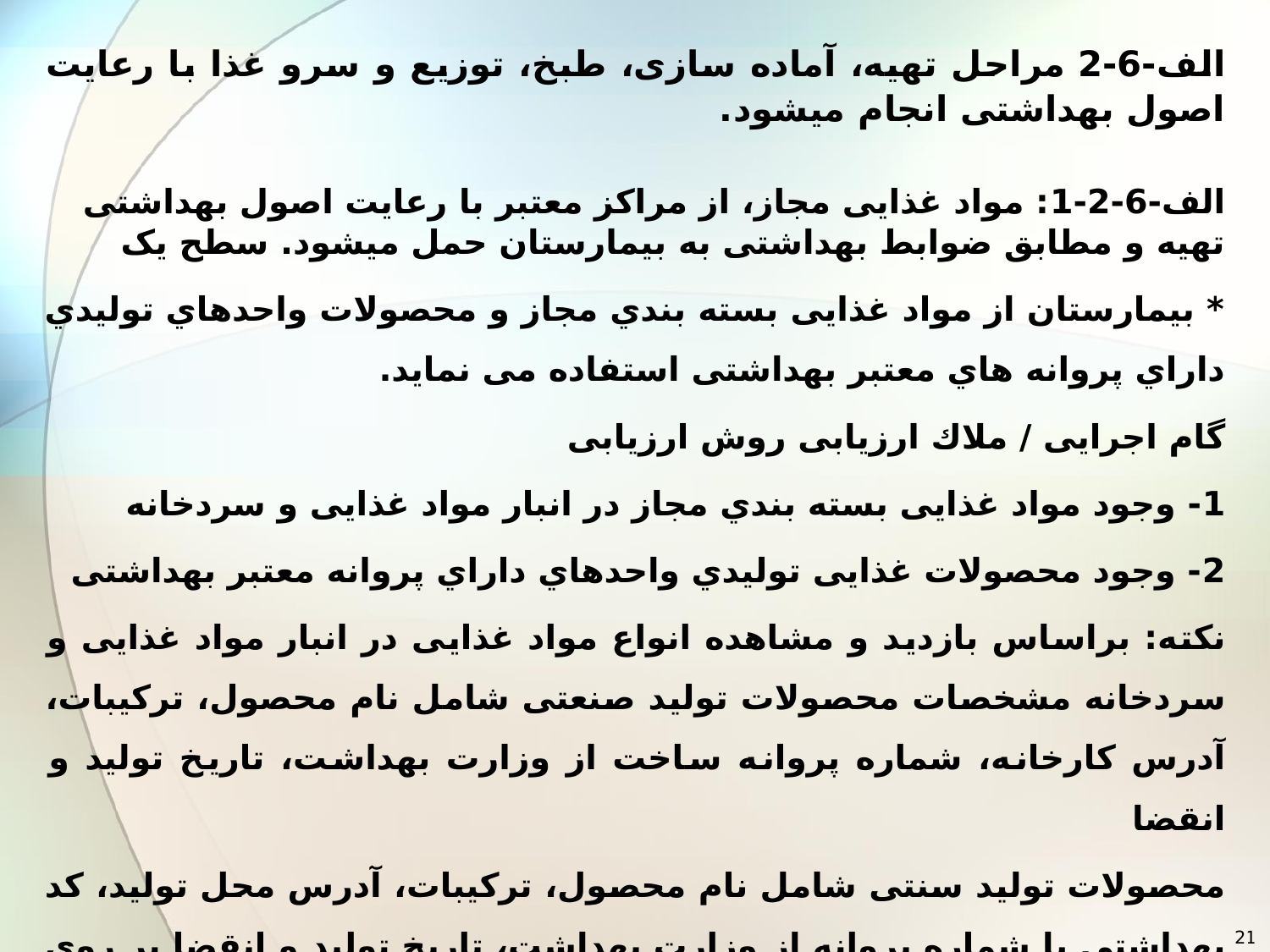

الف-6-2 مراحل تهیه، آماده سازی، طبخ، توزیع و سرو غذا با رعایت اصول بهداشتی انجام میشود.

الف-6-2-1: مواد غذایی مجاز، از مراکز معتبر با رعایت اصول بهداشتی تهیه و مطابق ضوابط بهداشتی به بیمارستان حمل میشود. 	سطح یک
* بیمارستان از مواد غذایی بسته بندي مجاز و محصولات واحدهاي تولیدي داراي پروانه هاي معتبر بهداشتی استفاده می نماید.
گام اجرایی / ملاك ارزیابی روش ارزیابی
1- وجود مواد غذایی بسته بندي مجاز در انبار مواد غذایی و سردخانه
2- وجود محصولات غذایی تولیدي واحدهاي داراي پروانه معتبر بهداشتی
نکته: براساس بازدید و مشاهده انواع مواد غذایی در انبار مواد غذایی و سردخانه مشخصات محصولات تولید صنعتی شامل نام محصول، ترکیبات، آدرس کارخانه، شماره پروانه ساخت از وزارت بهداشت، تاریخ تولید و انقضا
محصولات تولید سنتی شامل نام محصول، ترکیبات، آدرس محل تولید، کد بهداشتی یا شماره پروانه از وزارت بهداشت، تاریخ تولید و انقضا بر روي تمامی محصولات وجود دارد.
21